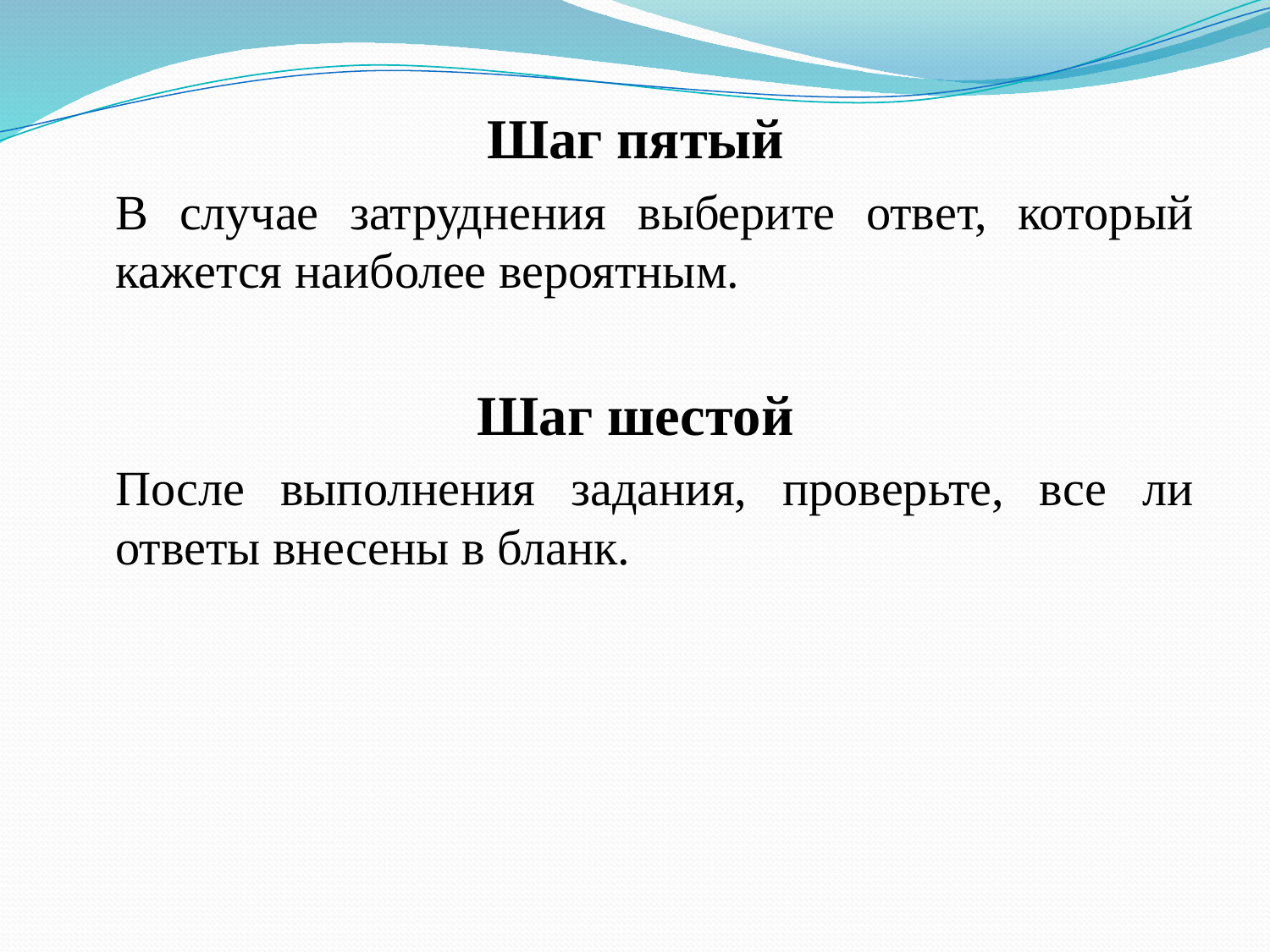

Шаг пятый
	В случае затруднения выберите ответ, который кажется наиболее вероятным.

Шаг шестой
	После выполнения задания, проверьте, все ли ответы внесены в бланк.

#